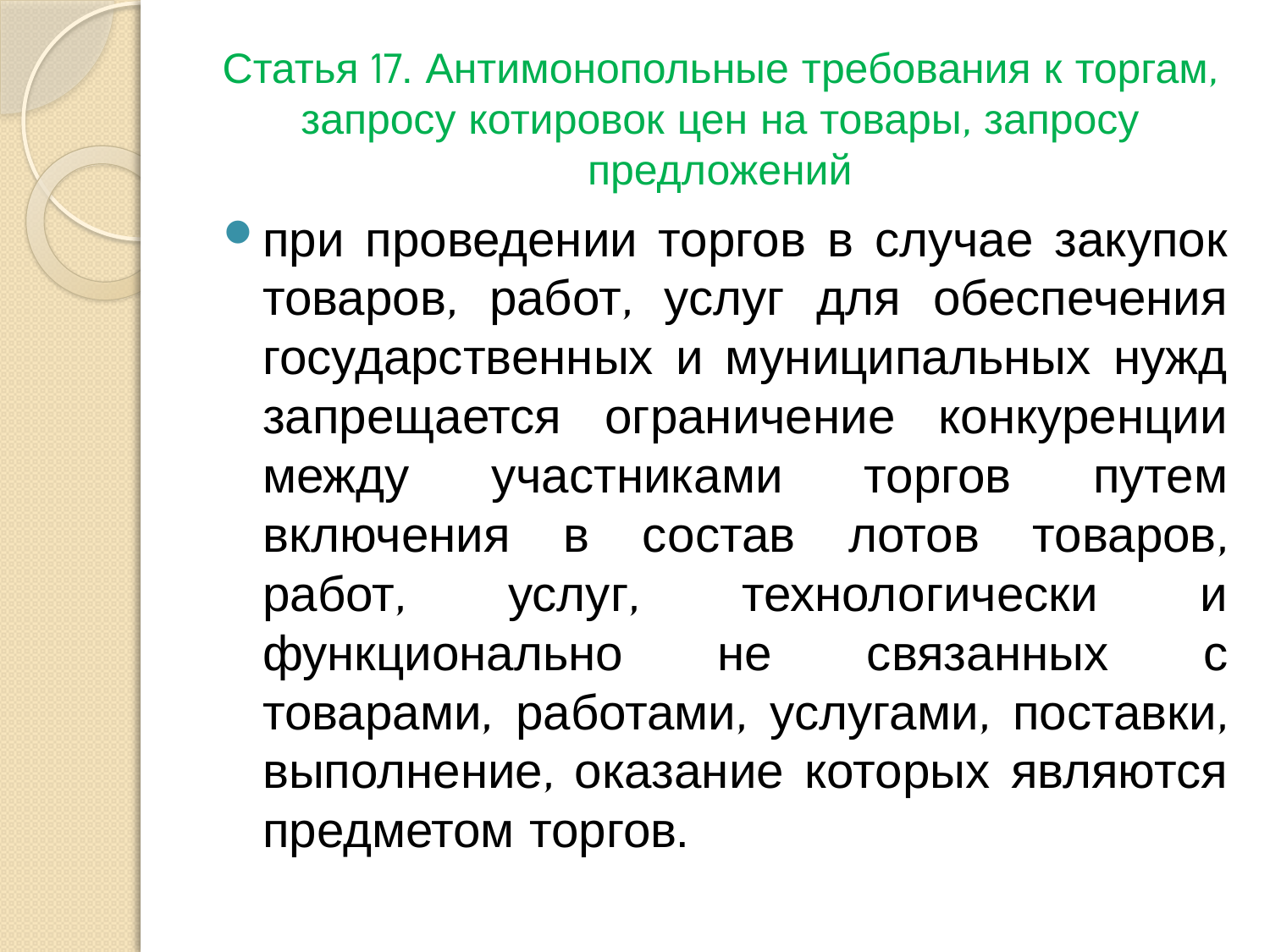

# Статья 17. Антимонопольные требования к торгам, запросу котировок цен на товары, запросу предложений
при проведении торгов в случае закупок товаров, работ, услуг для обеспечения государственных и муниципальных нужд запрещается ограничение конкуренции между участниками торгов путем включения в состав лотов товаров, работ, услуг, технологически и функционально не связанных с товарами, работами, услугами, поставки, выполнение, оказание которых являются предметом торгов.